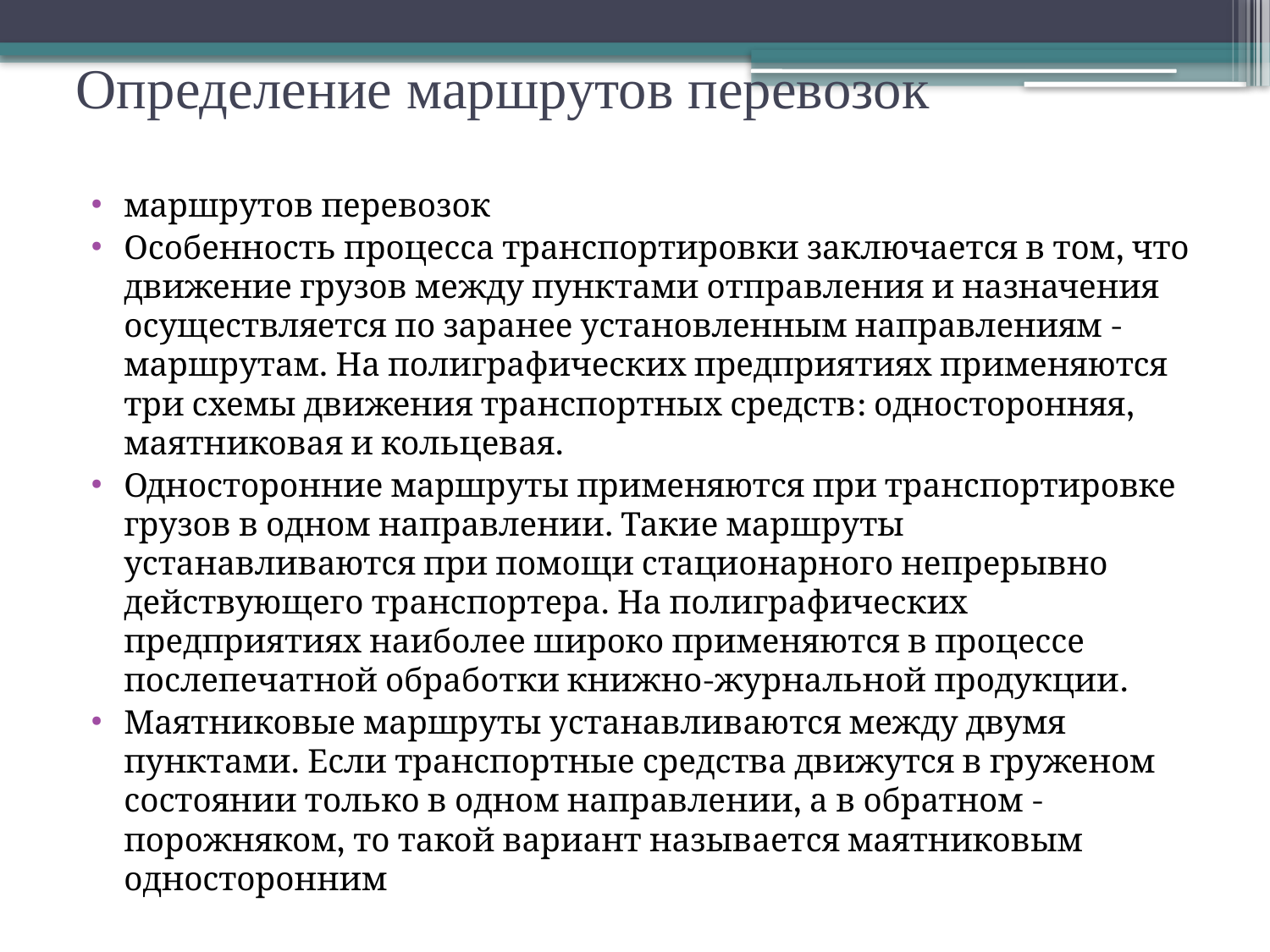

# Определение маршрутов перевозок
маршрутов перевозок
Особенность процесса транспортировки заключается в том, что движение грузов между пунктами отправления и назначения осуществляется по заранее установленным направлениям - маршрутам. На полиграфических предприятиях применяются три схемы движения транспортных средств: односторонняя, маятниковая и кольцевая.
Односторонние маршруты применяются при транспортировке грузов в одном направлении. Такие маршруты устанавливаются при помощи стационарного непрерывно действующего транспортера. На полиграфических предприятиях наиболее широко применяются в процессе послепечатной обработки книжно-журнальной продукции.
Маятниковые маршруты устанавливаются между двумя пунктами. Если транспортные средства движутся в груженом состоянии только в одном направлении, а в обратном - порожняком, то такой вариант называется маятниковым односторонним